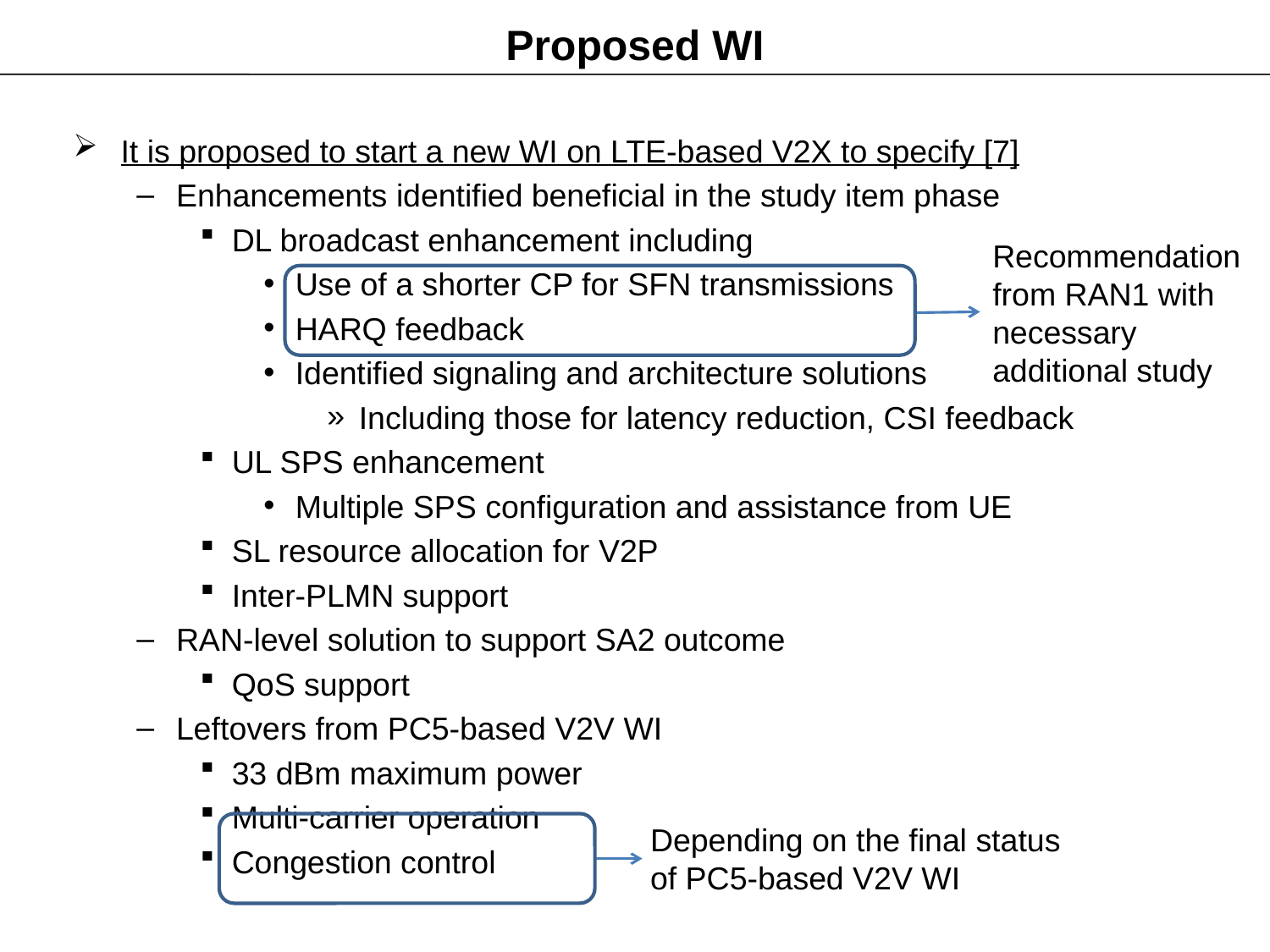

# Proposed WI
It is proposed to start a new WI on LTE-based V2X to specify [7]
Enhancements identified beneficial in the study item phase
DL broadcast enhancement including
Use of a shorter CP for SFN transmissions
HARQ feedback
Identified signaling and architecture solutions
Including those for latency reduction, CSI feedback
UL SPS enhancement
Multiple SPS configuration and assistance from UE
SL resource allocation for V2P
Inter-PLMN support
RAN-level solution to support SA2 outcome
QoS support
Leftovers from PC5-based V2V WI
33 dBm maximum power
Multi-carrier operation
Congestion control
Recommendation from RAN1 with necessary additional study

Depending on the final status of PC5-based V2V WI